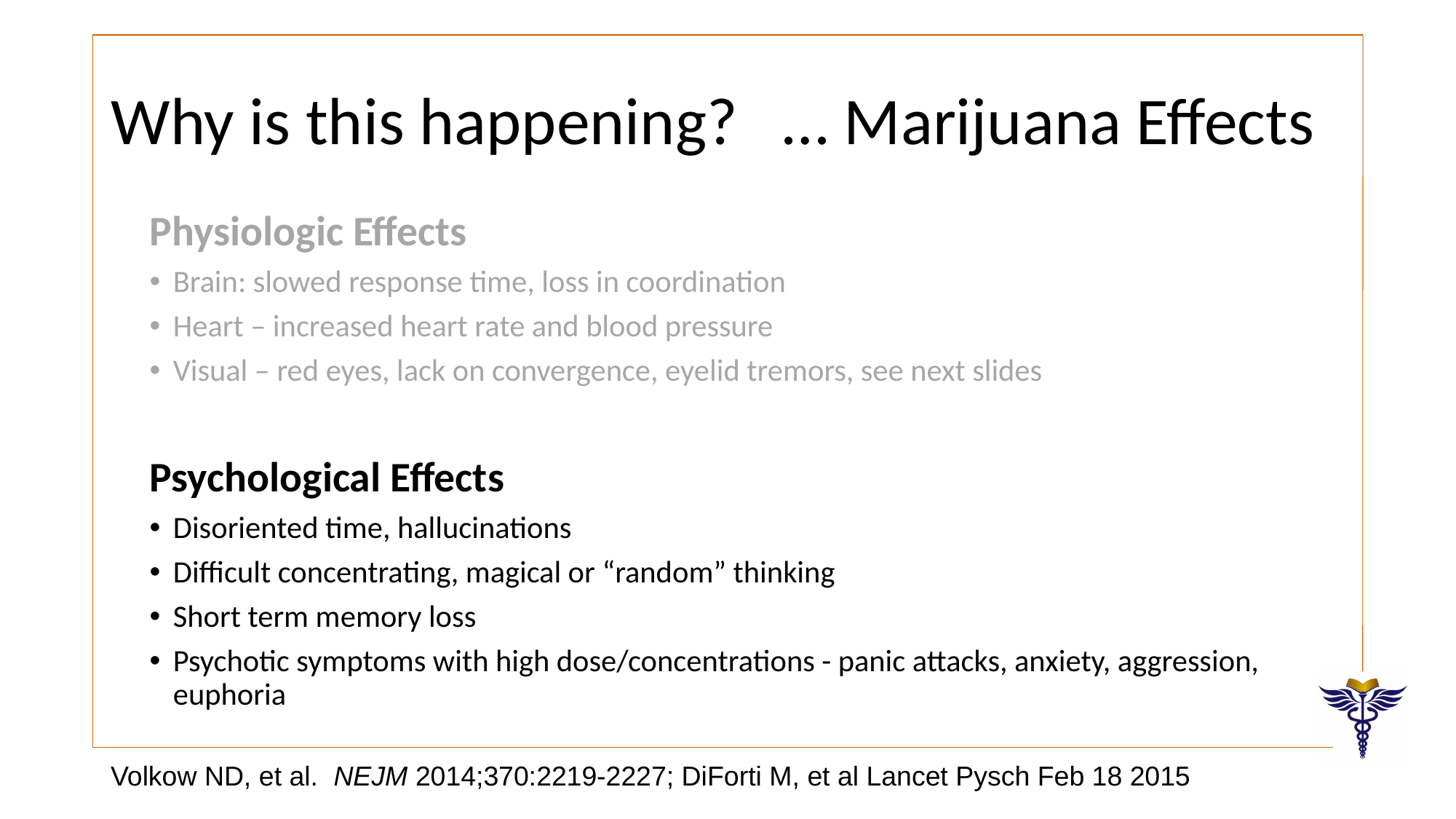

# Why is this happening?   … Marijuana Effects
Physiologic Effects
Brain: slowed response time, loss in coordination
Heart – increased heart rate and blood pressure
Visual – red eyes, lack on convergence, eyelid tremors, see next slides

Psychological Effects
Disoriented time, hallucinations
Difficult concentrating, magical or “random” thinking
Short term memory loss
Psychotic symptoms with high dose/concentrations - panic attacks, anxiety, aggression, euphoria

Volkow ND, et al.  NEJM 2014;370:2219-2227; DiForti M, et al Lancet Pysch Feb 18 2015